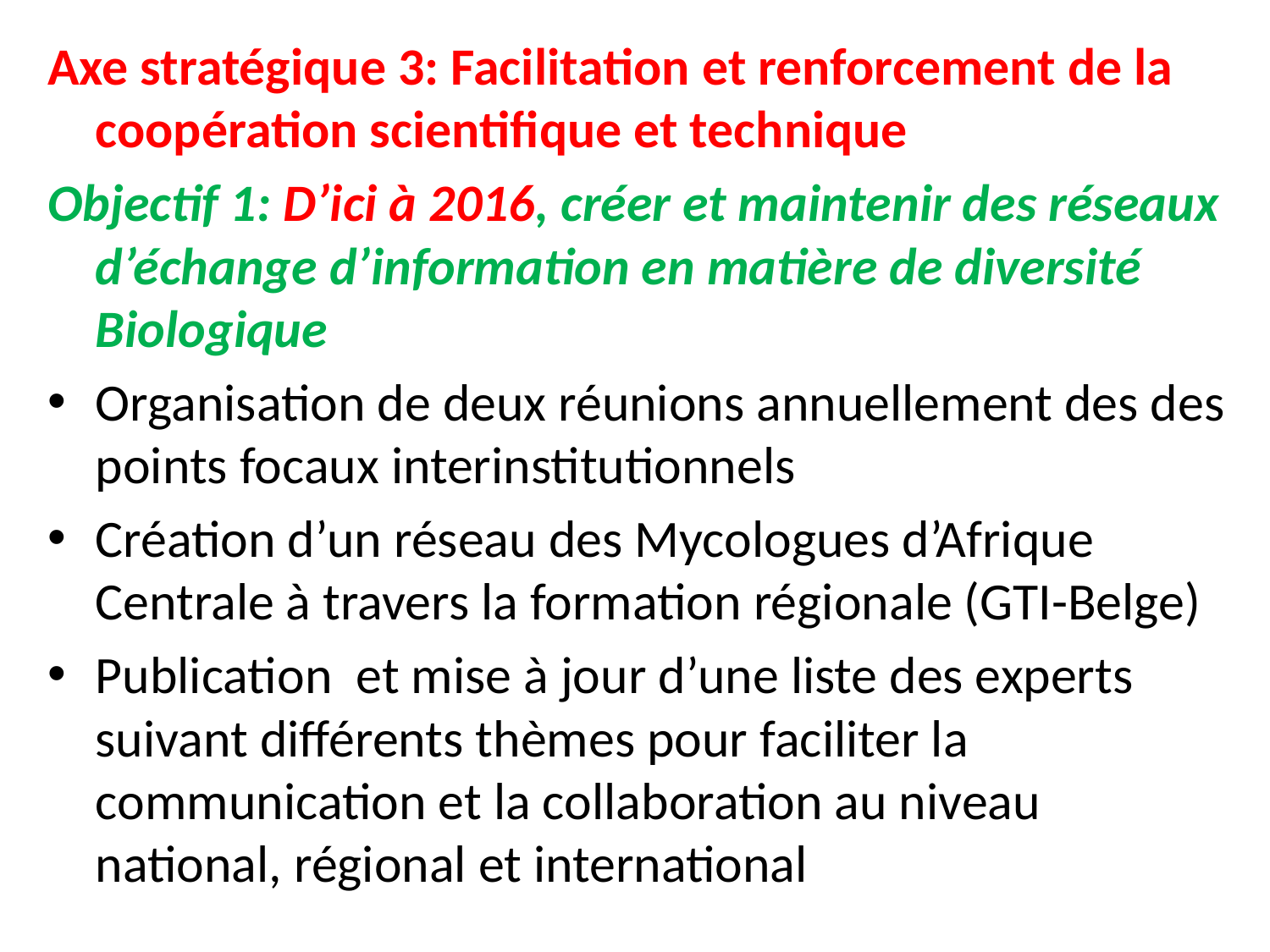

Axe stratégique 3: Facilitation et renforcement de la coopération scientifique et technique
Objectif 1: D’ici à 2016, créer et maintenir des réseaux d’échange d’information en matière de diversité Biologique
Organisation de deux réunions annuellement des des points focaux interinstitutionnels
Création d’un réseau des Mycologues d’Afrique Centrale à travers la formation régionale (GTI-Belge)
Publication  et mise à jour d’une liste des experts suivant différents thèmes pour faciliter la communication et la collaboration au niveau national, régional et international